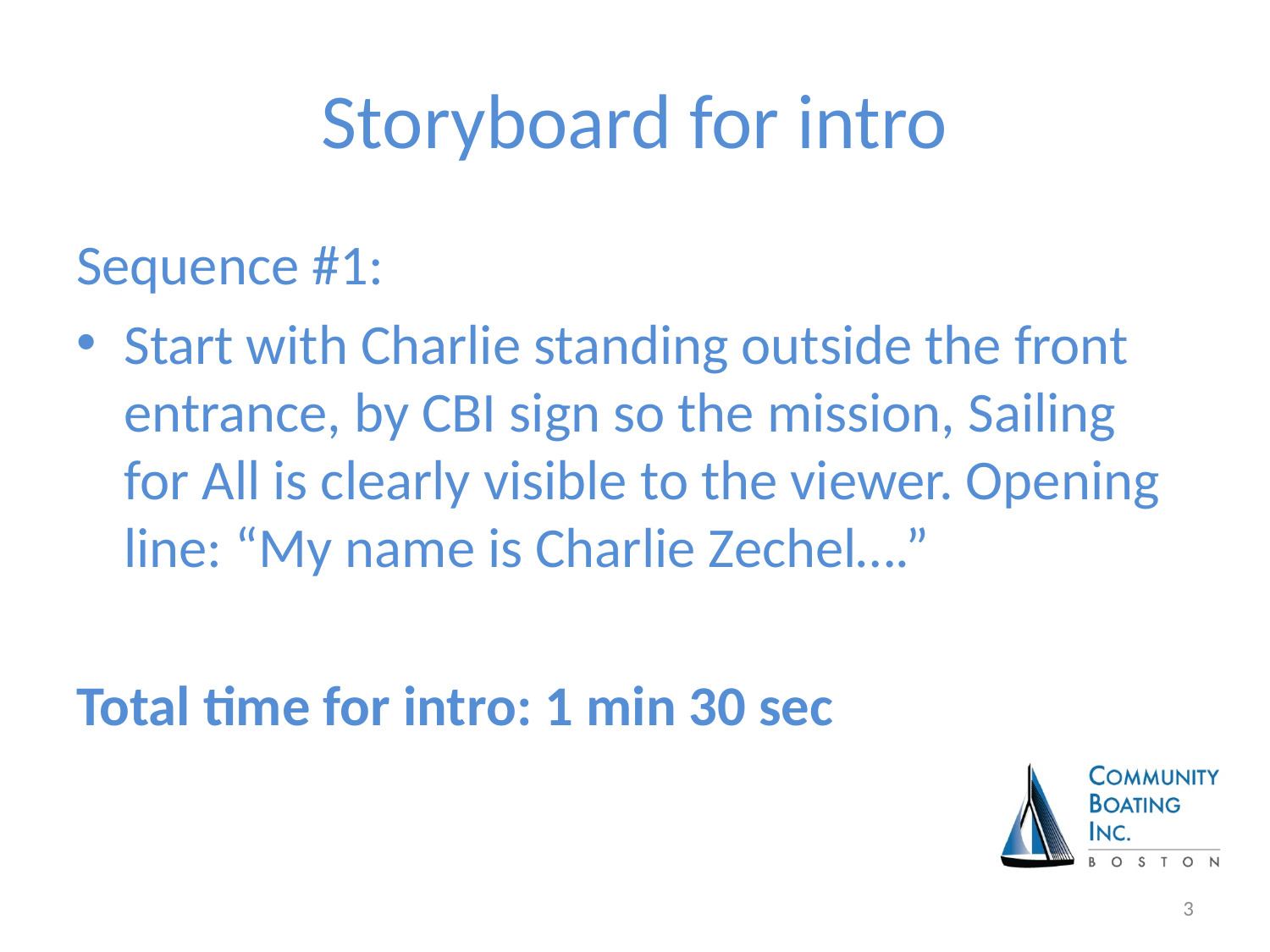

# Storyboard for intro
Sequence #1:
Start with Charlie standing outside the front entrance, by CBI sign so the mission, Sailing for All is clearly visible to the viewer. Opening line: “My name is Charlie Zechel….”

Total time for intro: 1 min 30 sec
3